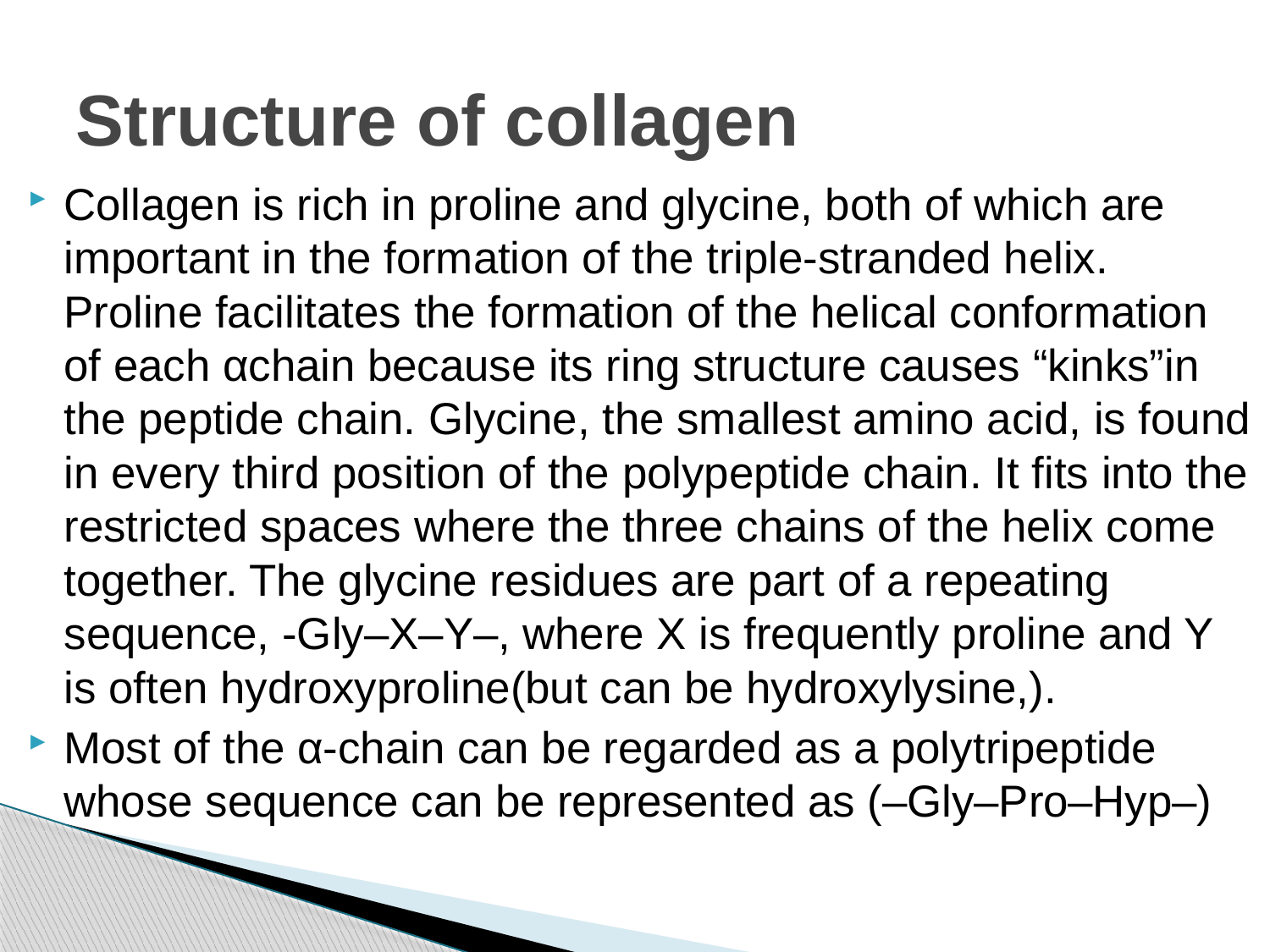

# Structure of collagen
Collagen is rich in proline and glycine, both of which are important in the formation of the triple-stranded helix. Proline facilitates the formation of the helical conformation of each αchain because its ring structure causes “kinks”in the peptide chain. Glycine, the smallest amino acid, is found in every third position of the polypeptide chain. It fits into the restricted spaces where the three chains of the helix come together. The glycine residues are part of a repeating sequence, -Gly–X–Y–, where X is frequently proline and Y is often hydroxyproline(but can be hydroxylysine,).
Most of the α-chain can be regarded as a polytripeptide whose sequence can be represented as (–Gly–Pro–Hyp–)